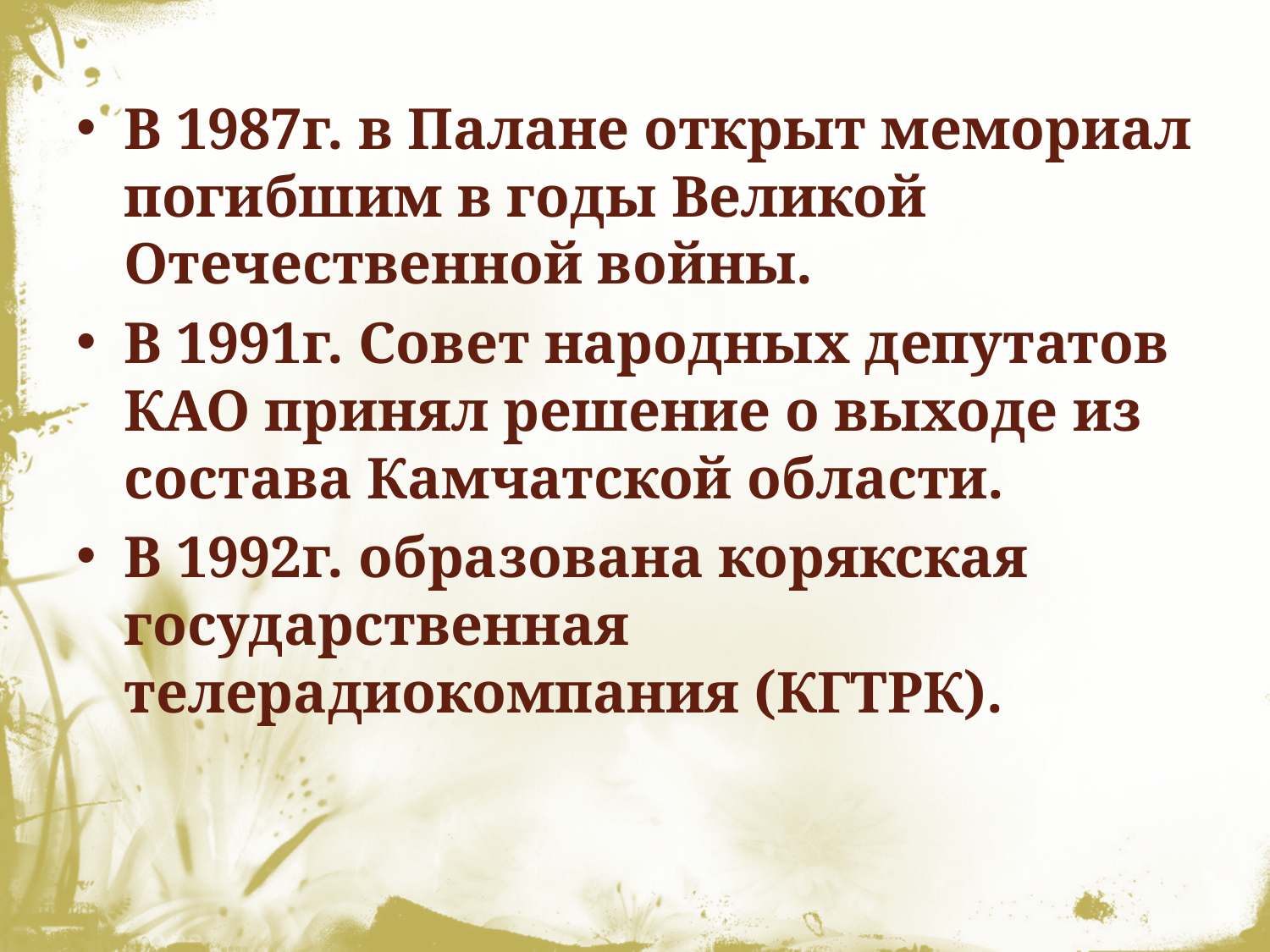

В 1987г. в Палане открыт мемориал погибшим в годы Великой Отечественной войны.
В 1991г. Совет народных депутатов КАО принял решение о выходе из состава Камчатской области.
В 1992г. образована корякская государственная телерадиокомпания (КГТРК).